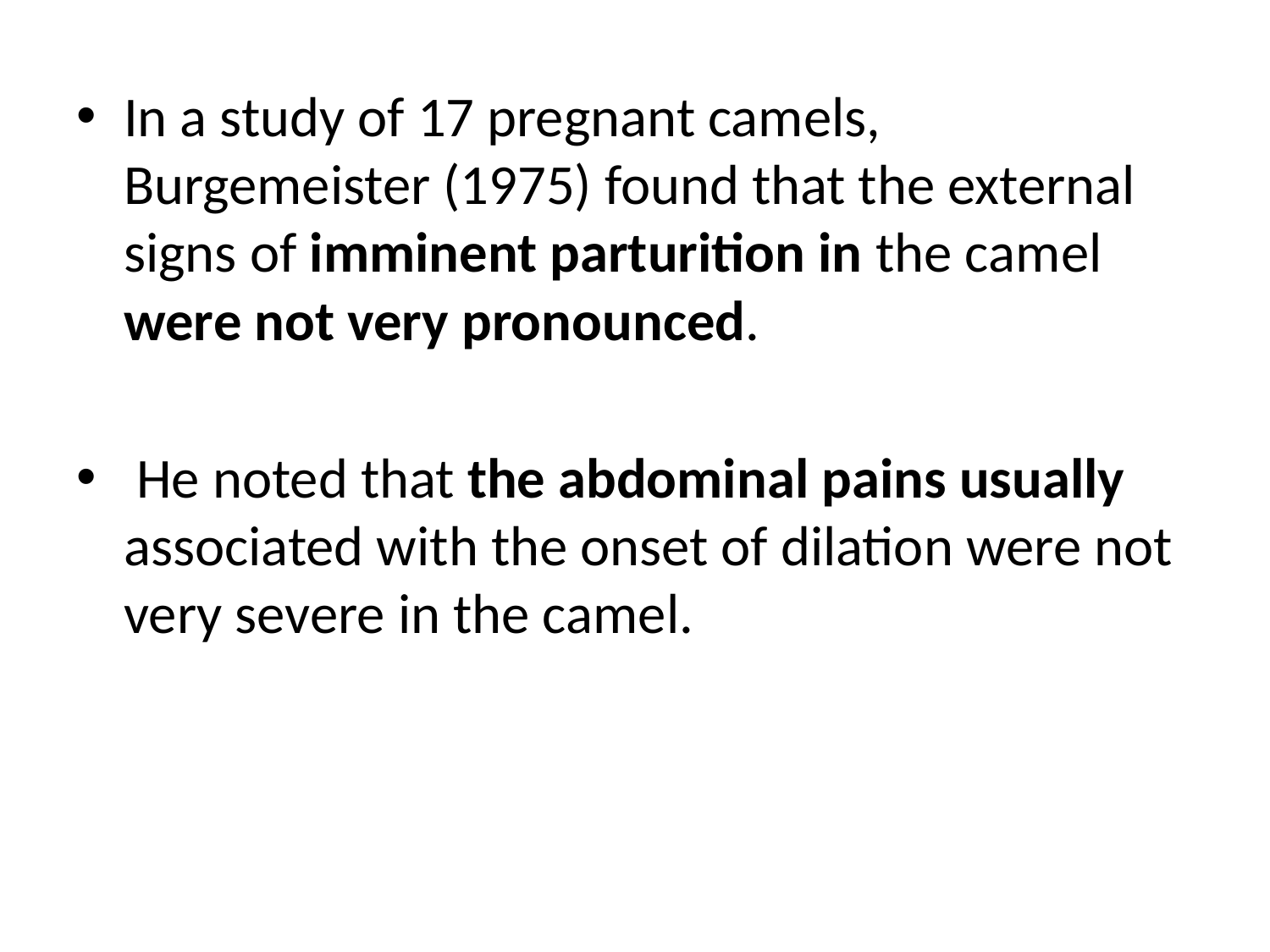

In a study of 17 pregnant camels, Burgemeister (1975) found that the external signs of imminent parturition in the camel were not very pronounced.

 He noted that the abdominal pains usually associated with the onset of dilation were not very severe in the camel.